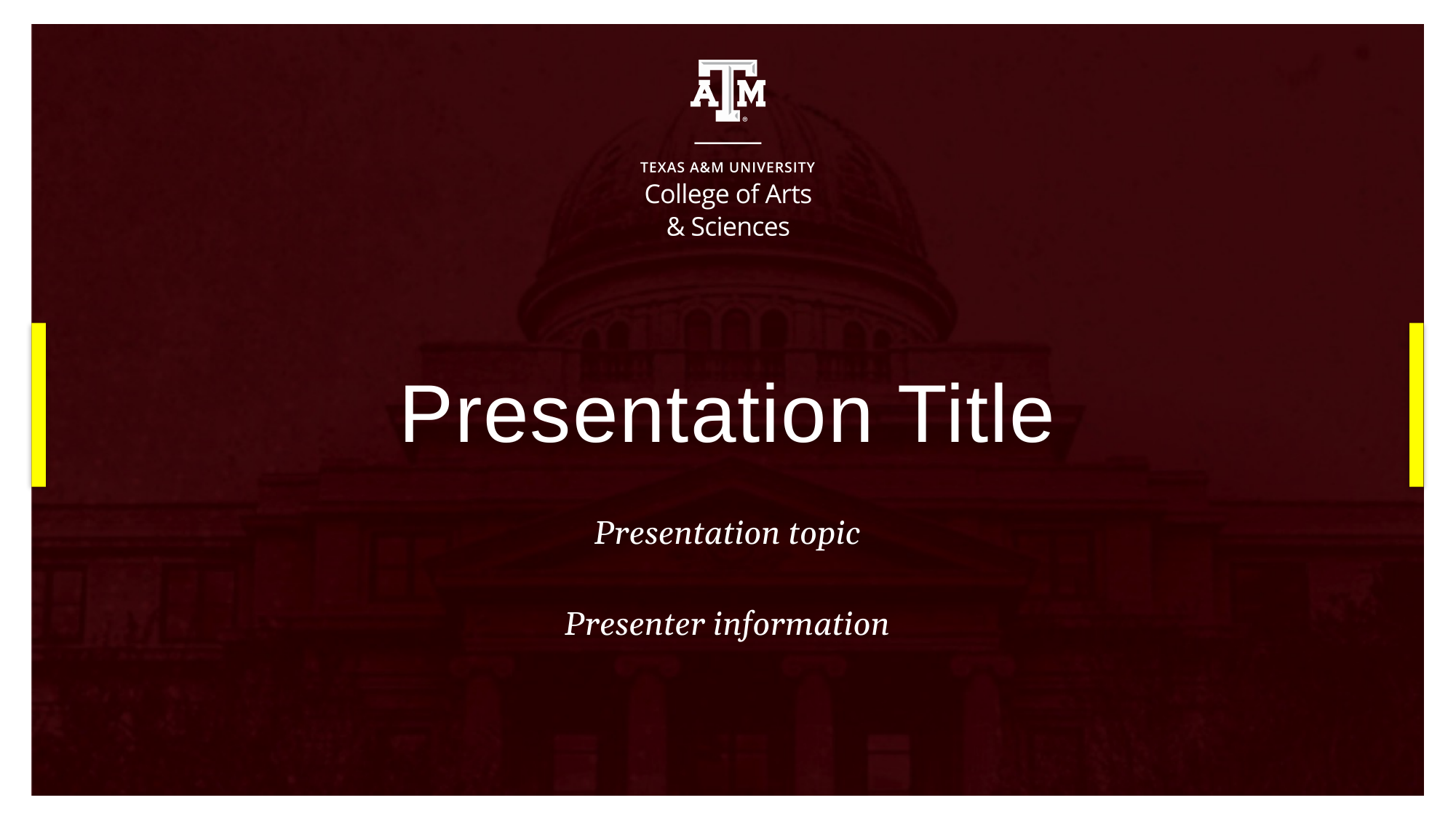

# Presentation Title
Presentation topic

Presenter information